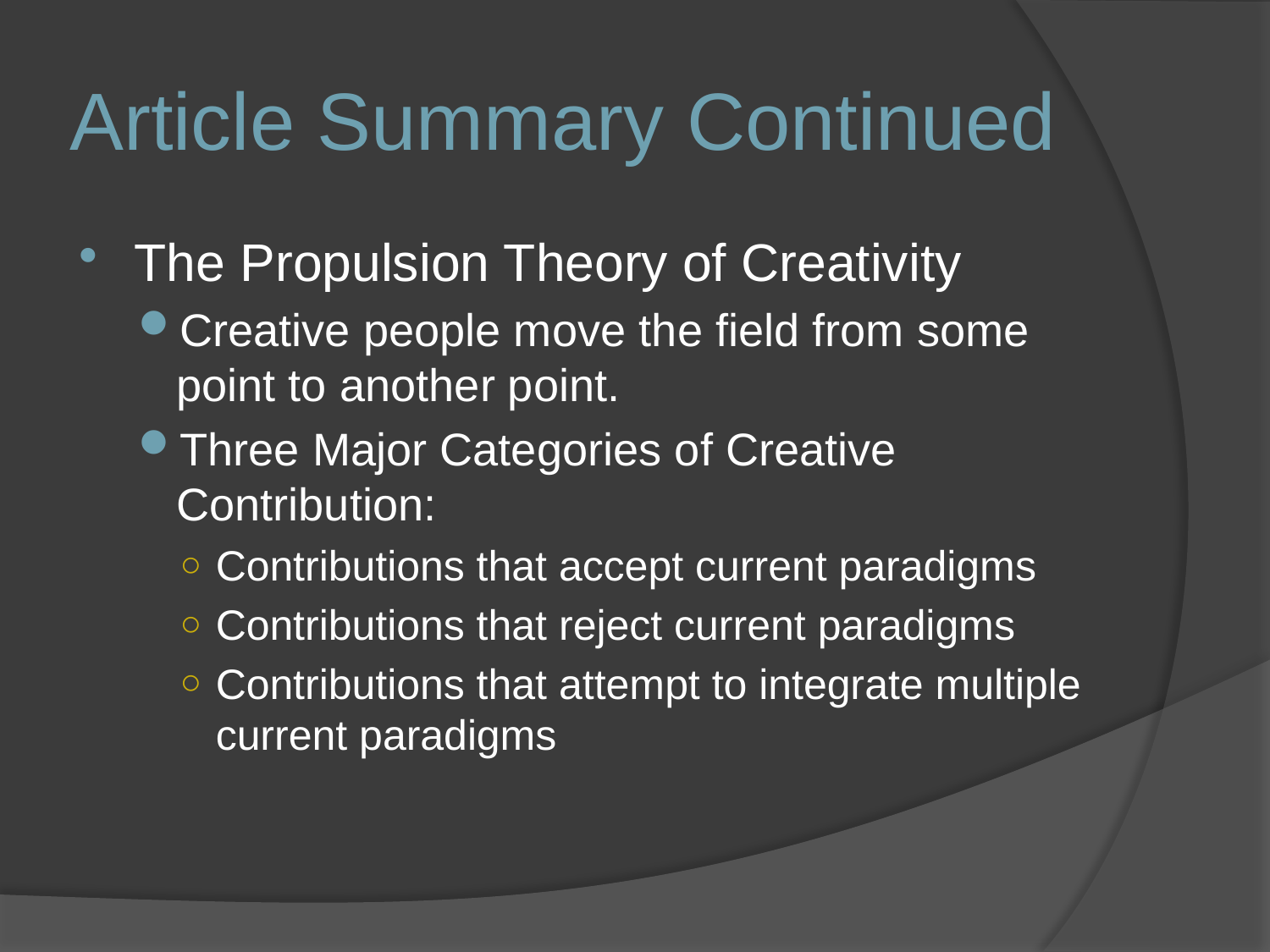

# Article Summary Continued
The Propulsion Theory of Creativity
Creative people move the field from some point to another point.
Three Major Categories of Creative Contribution:
Contributions that accept current paradigms
Contributions that reject current paradigms
Contributions that attempt to integrate multiple current paradigms